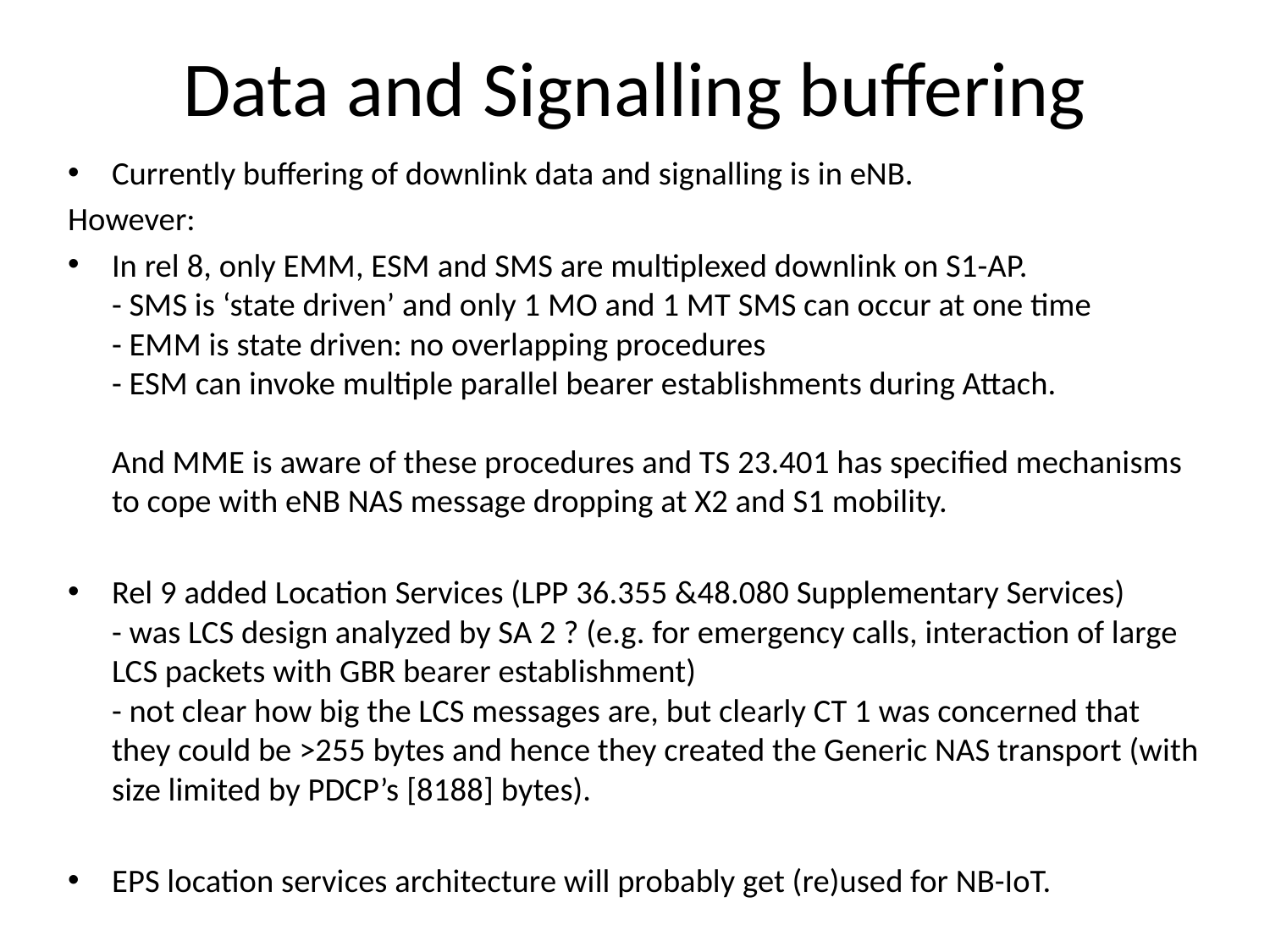

# Data and Signalling buffering
Currently buffering of downlink data and signalling is in eNB.
However:
In rel 8, only EMM, ESM and SMS are multiplexed downlink on S1-AP.
- SMS is ‘state driven’ and only 1 MO and 1 MT SMS can occur at one time
- EMM is state driven: no overlapping procedures
- ESM can invoke multiple parallel bearer establishments during Attach.
And MME is aware of these procedures and TS 23.401 has specified mechanisms to cope with eNB NAS message dropping at X2 and S1 mobility.

Rel 9 added Location Services (LPP 36.355 &48.080 Supplementary Services)
- was LCS design analyzed by SA 2 ? (e.g. for emergency calls, interaction of large LCS packets with GBR bearer establishment)
- not clear how big the LCS messages are, but clearly CT 1 was concerned that they could be >255 bytes and hence they created the Generic NAS transport (with size limited by PDCP’s [8188] bytes).

EPS location services architecture will probably get (re)used for NB-IoT.